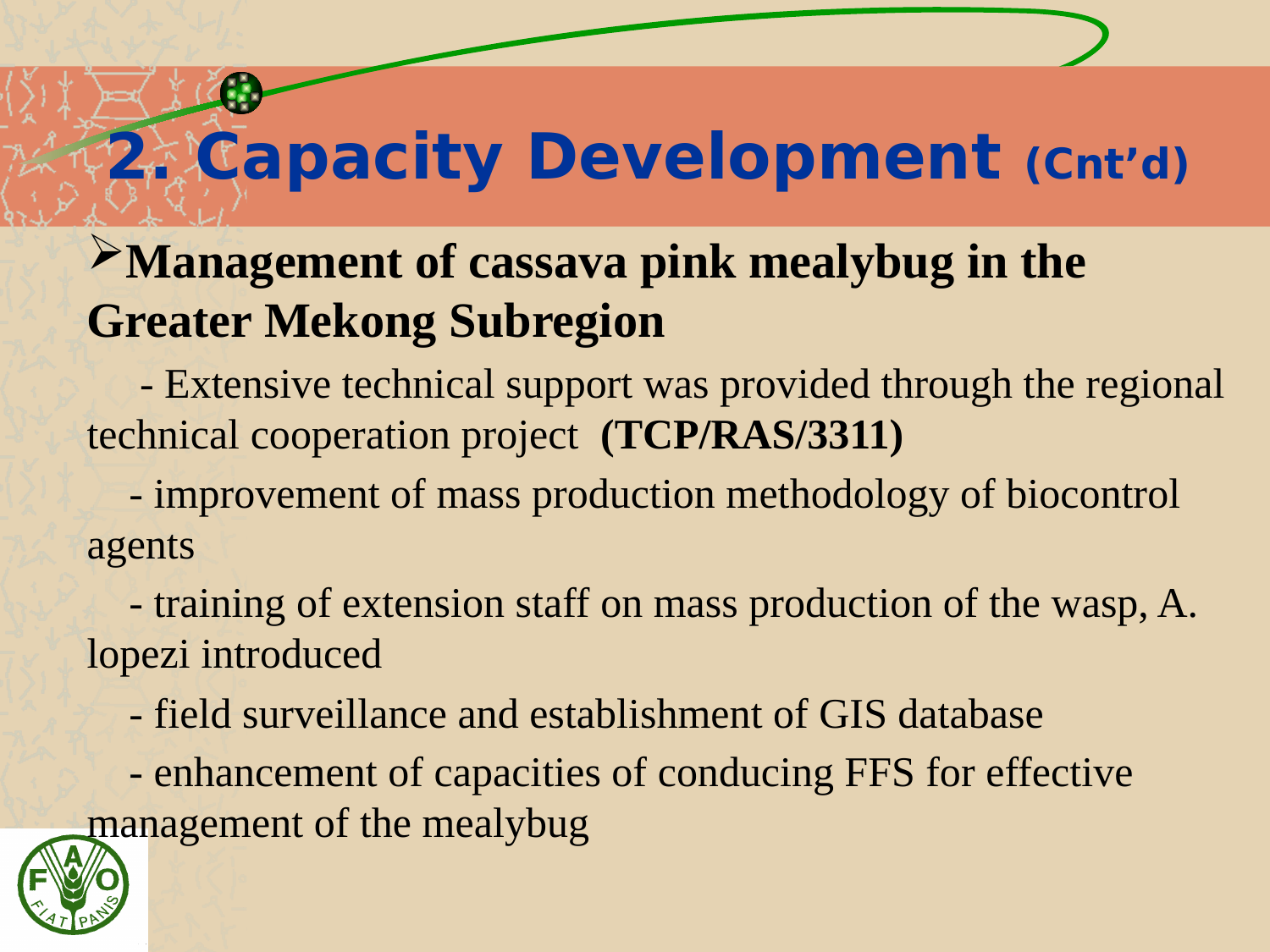

# 2. Capacity Development (Cnt’d)
Management of cassava pink mealybug in the Greater Mekong Subregion
     - Extensive technical support was provided through the regional technical cooperation project  (TCP/RAS/3311)
    - improvement of mass production methodology of biocontrol agents
    - training of extension staff on mass production of the wasp, A. lopezi introduced
    - field surveillance and establishment of GIS database
    - enhancement of capacities of conducing FFS for effective management of the mealybug